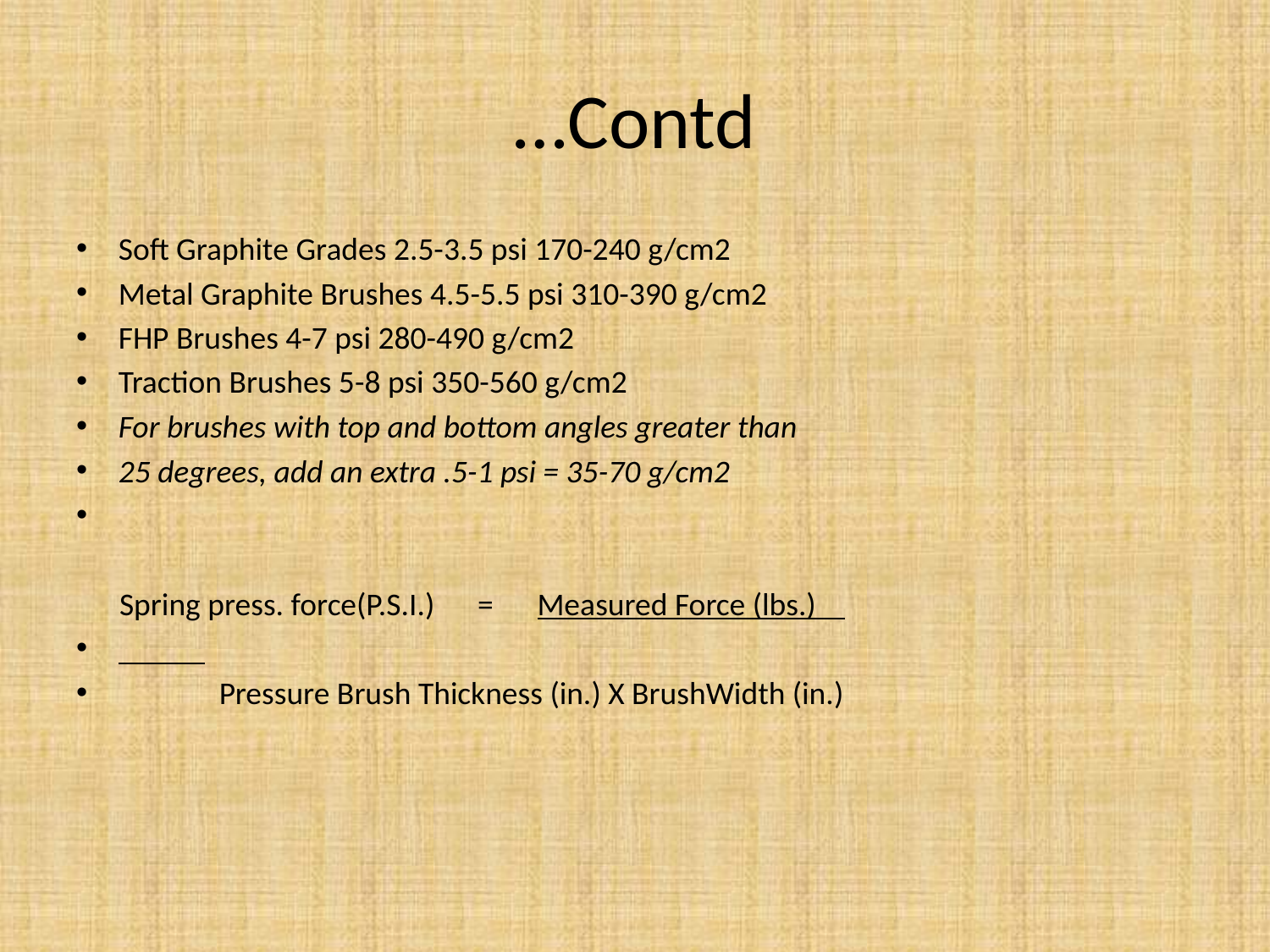

# …Contd
Soft Graphite Grades 2.5-3.5 psi 170-240 g/cm2
Metal Graphite Brushes 4.5-5.5 psi 310-390 g/cm2
FHP Brushes 4-7 psi 280-490 g/cm2
Traction Brushes 5-8 psi 350-560 g/cm2
For brushes with top and bottom angles greater than
25 degrees, add an extra .5-1 psi = 35-70 g/cm2

      Spring press. force(P.S.I.)      =      Measured Force (lbs.)

              Pressure Brush Thickness (in.) X BrushWidth (in.)